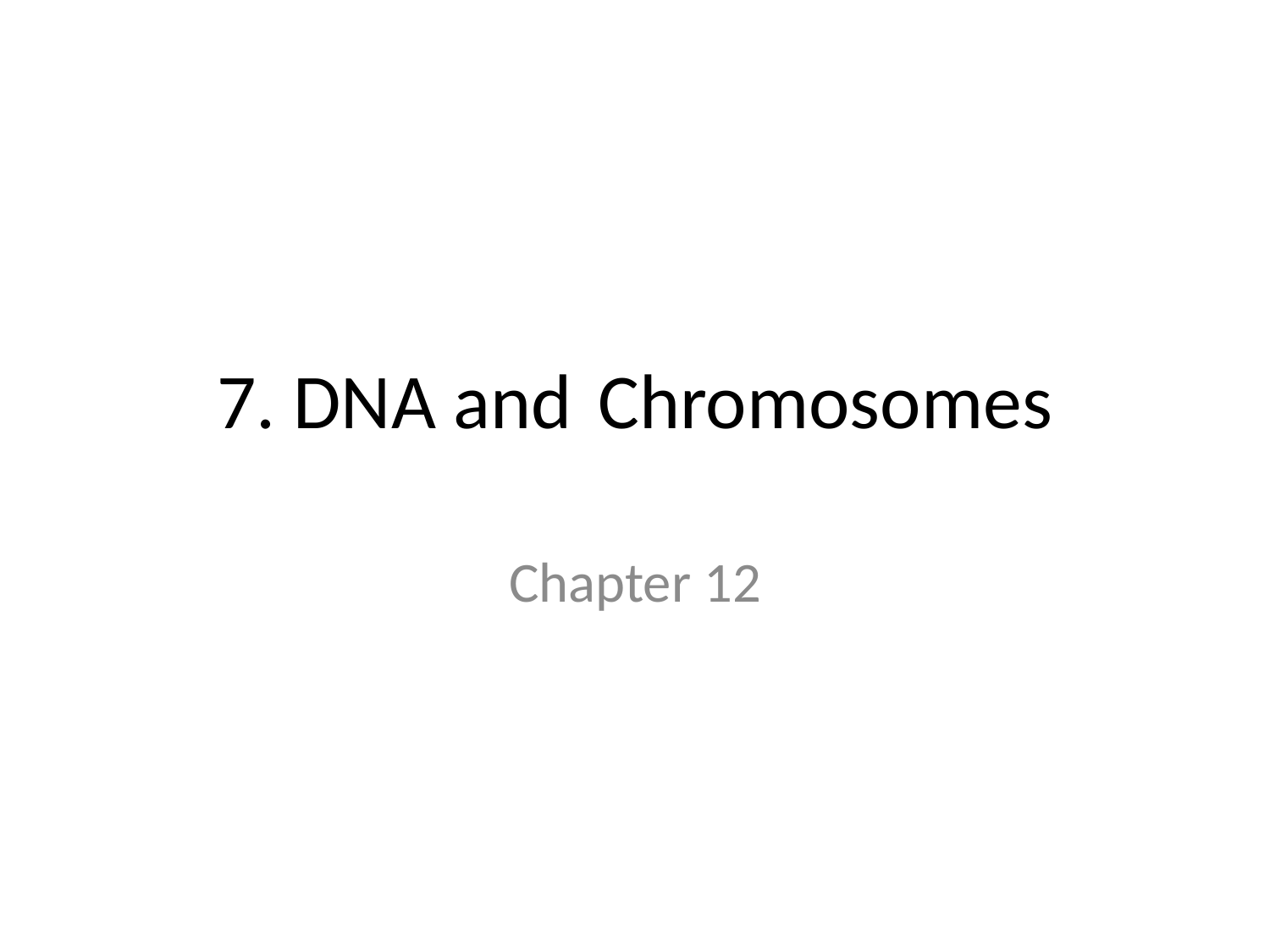

# 7. DNA and 	Chromosomes
Chapter 12